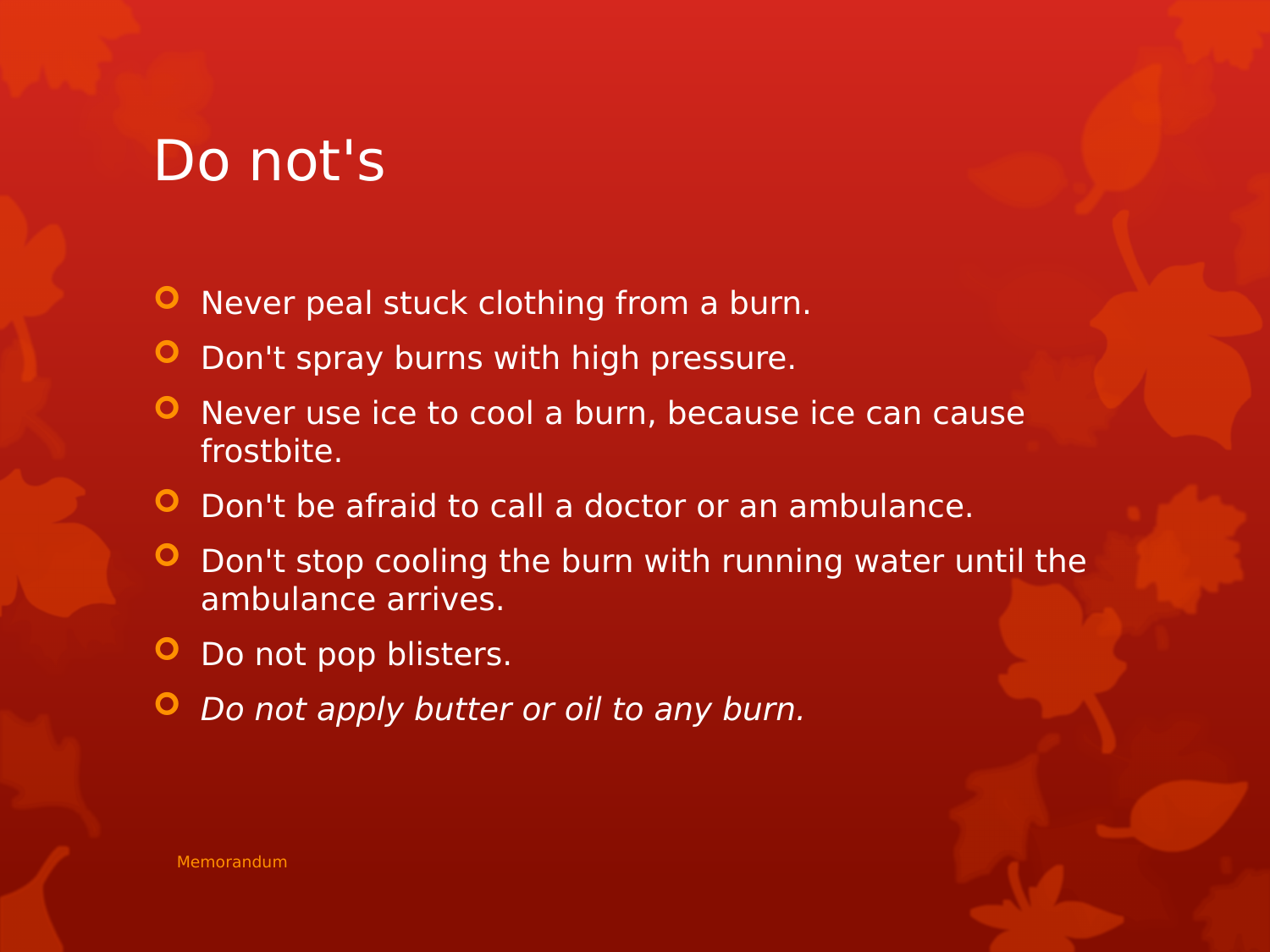

# Do not's
Never peal stuck clothing from a burn.
Don't spray burns with high pressure.
Never use ice to cool a burn, because ice can cause frostbite.
Don't be afraid to call a doctor or an ambulance.
Don't stop cooling the burn with running water until the ambulance arrives.
Do not pop blisters.
Do not apply butter or oil to any burn.

Memorandum